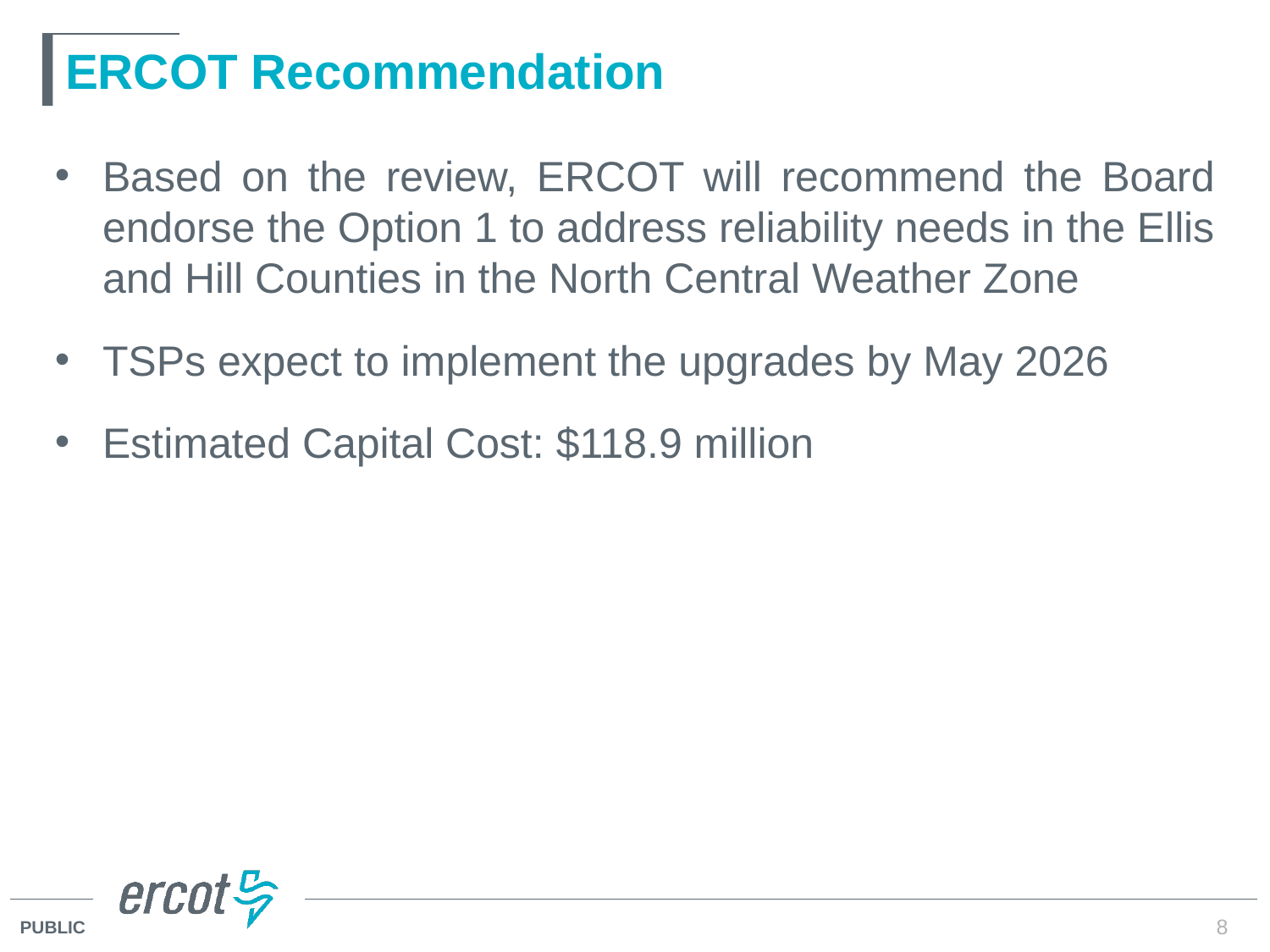

# ERCOT Recommendation
Based on the review, ERCOT will recommend the Board endorse the Option 1 to address reliability needs in the Ellis and Hill Counties in the North Central Weather Zone
TSPs expect to implement the upgrades by May 2026
Estimated Capital Cost: $118.9 million

8